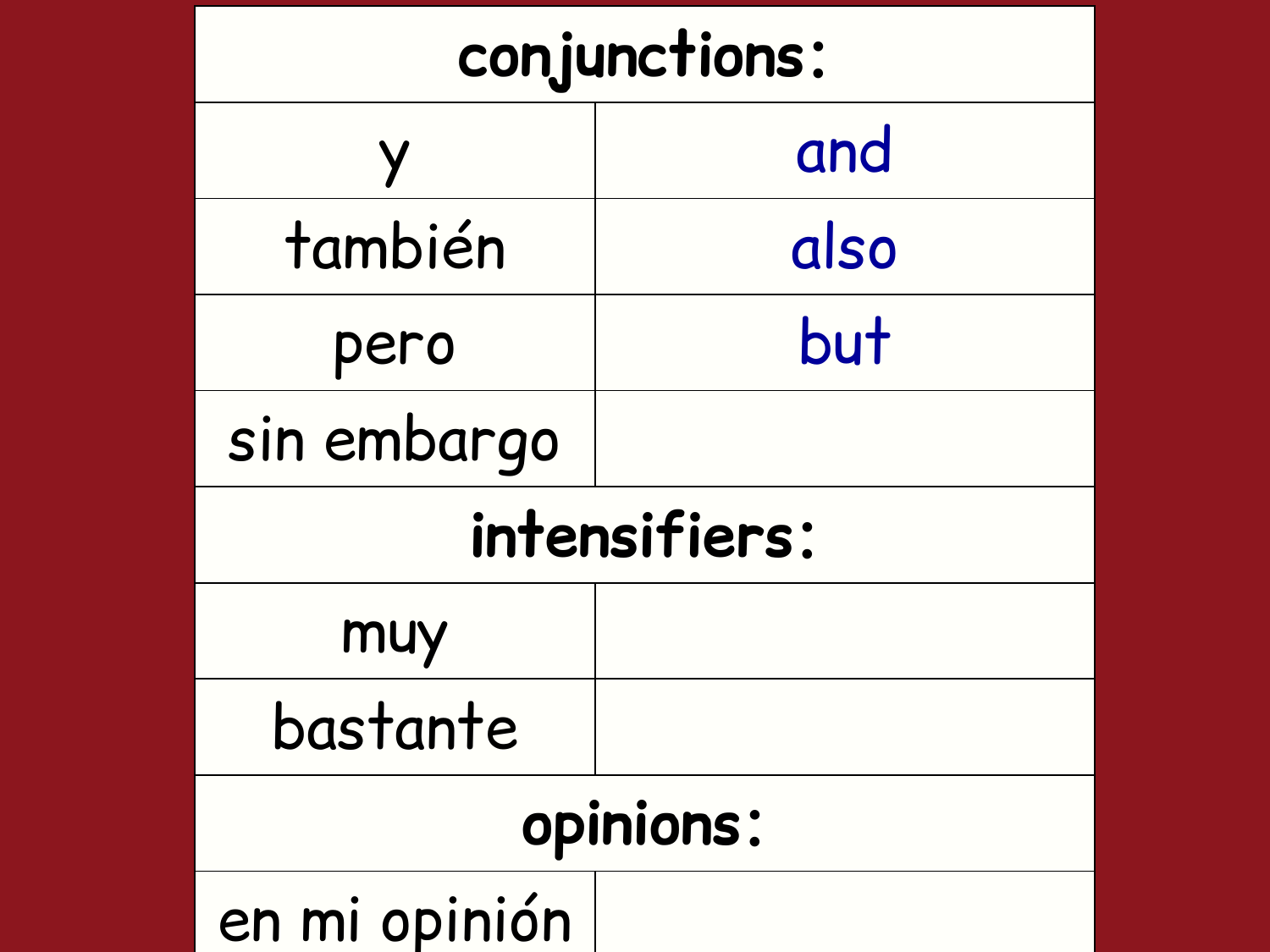

| conjunctions: |  |
| --- | --- |
| y | and |
| también | also |
| pero | but |
| sin embargo |  |
| intensifiers: |  |
| muy |  |
| bastante |  |
| opinions: |  |
| en mi opinión |  |
| creo |  |